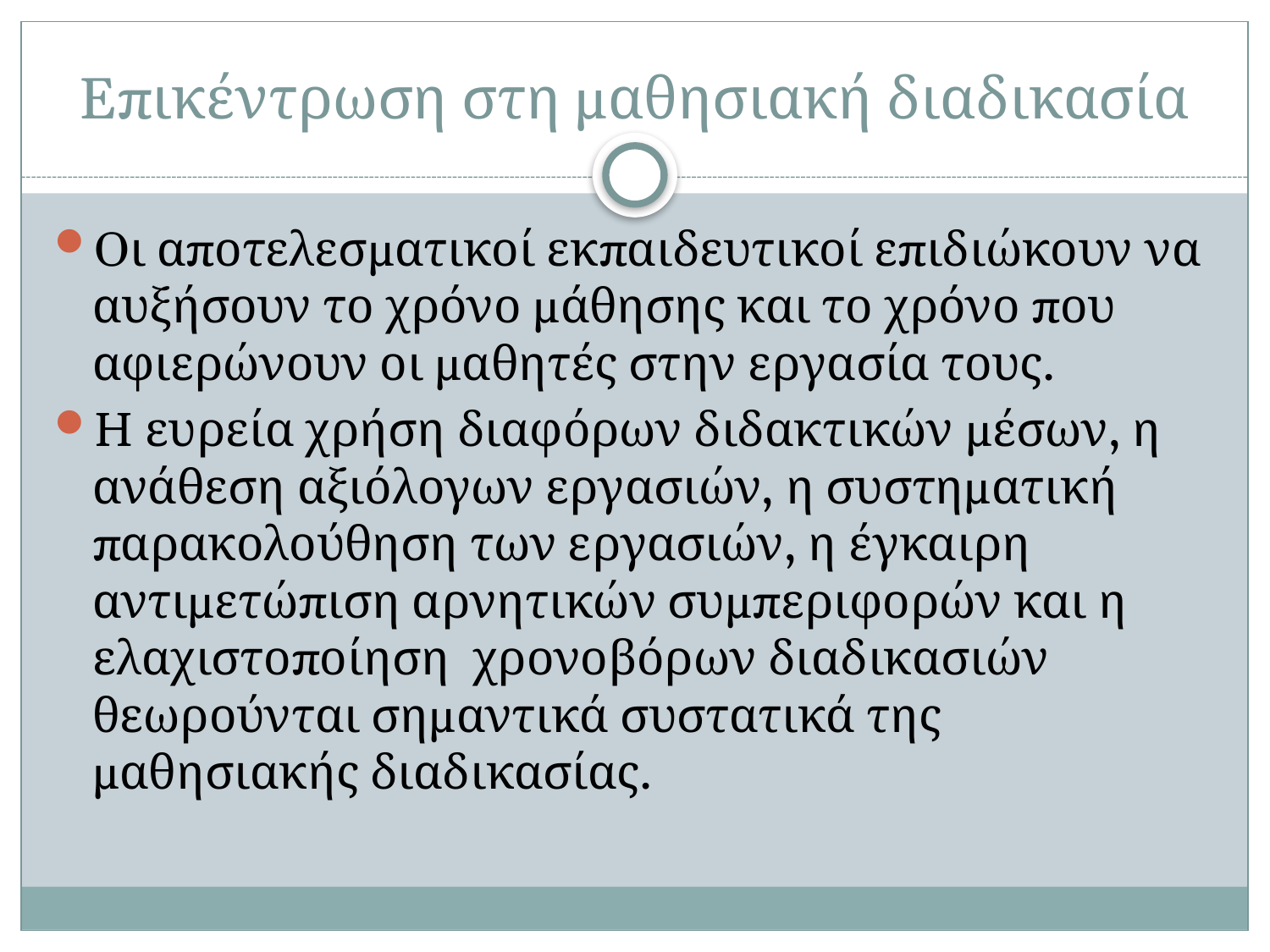

# Επικέντρωση στη μαθησιακή διαδικασία
Oι αποτελεσματικοί εκπαιδευτικοί επιδιώκουν να αυξήσουν το χρόνο μάθησης και το χρόνο που αφιερώνουν οι μαθητές στην εργασία τους.
H ευρεία χρήση διαφόρων διδακτικών μέσων, η ανάθεση αξιόλογων εργασιών, η συστηματική παρακολούθηση των εργασιών, η έγκαιρη αντιμετώπιση αρνητικών συμπεριφορών και η ελαχιστοποίηση  χρονοβόρων διαδικασιών θεωρούνται σημαντικά συστατικά της μαθησιακής διαδικασίας.